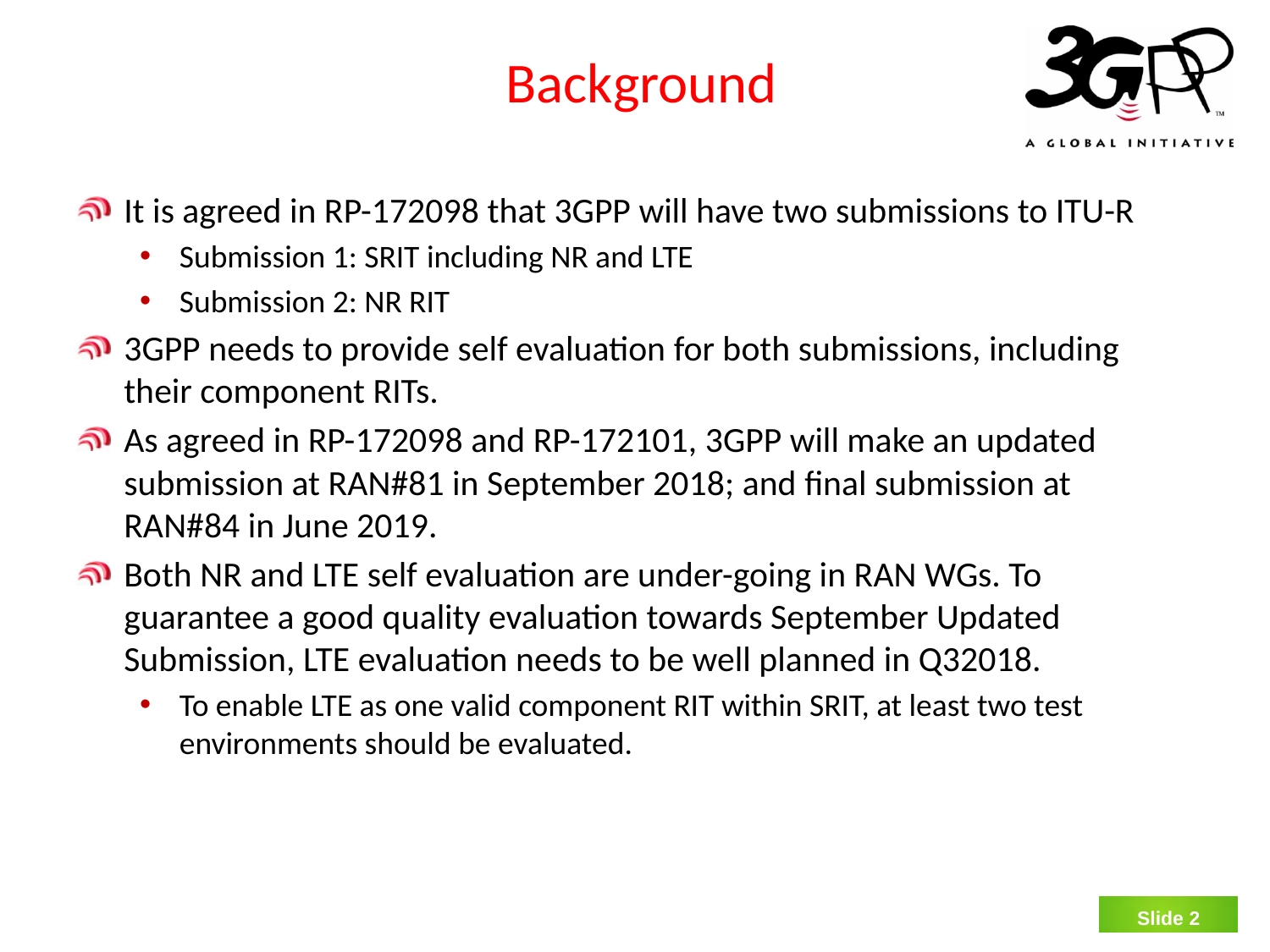

# Background
It is agreed in RP-172098 that 3GPP will have two submissions to ITU-R
Submission 1: SRIT including NR and LTE
Submission 2: NR RIT
3GPP needs to provide self evaluation for both submissions, including their component RITs.
As agreed in RP-172098 and RP-172101, 3GPP will make an updated submission at RAN#81 in September 2018; and final submission at RAN#84 in June 2019.
Both NR and LTE self evaluation are under-going in RAN WGs. To guarantee a good quality evaluation towards September Updated Submission, LTE evaluation needs to be well planned in Q32018.
To enable LTE as one valid component RIT within SRIT, at least two test environments should be evaluated.
Slide 2